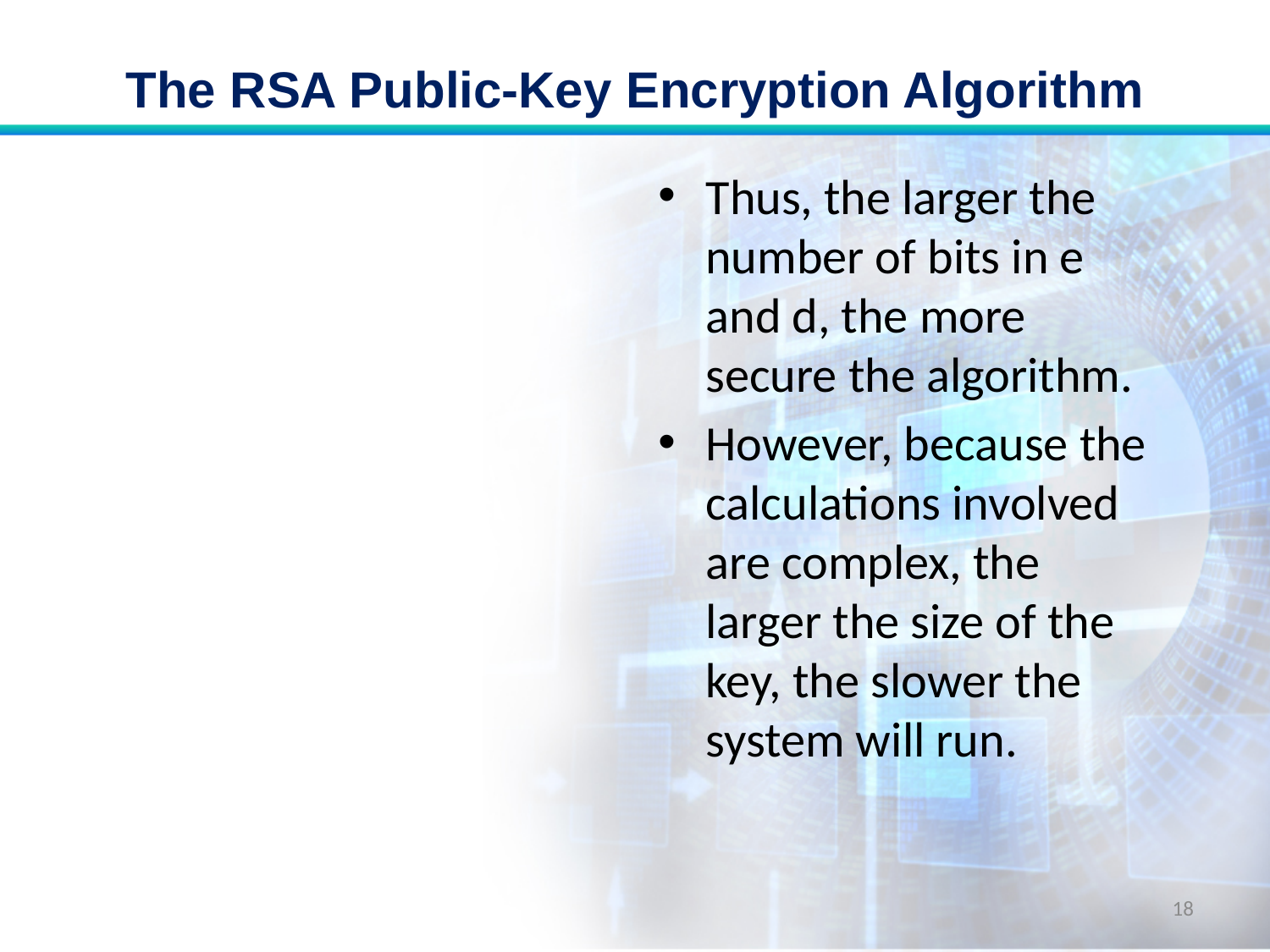

# The RSA Public-Key Encryption Algorithm
Thus, the larger the number of bits in e and d, the more secure the algorithm.
However, because the calculations involved are complex, the larger the size of the key, the slower the system will run.

18